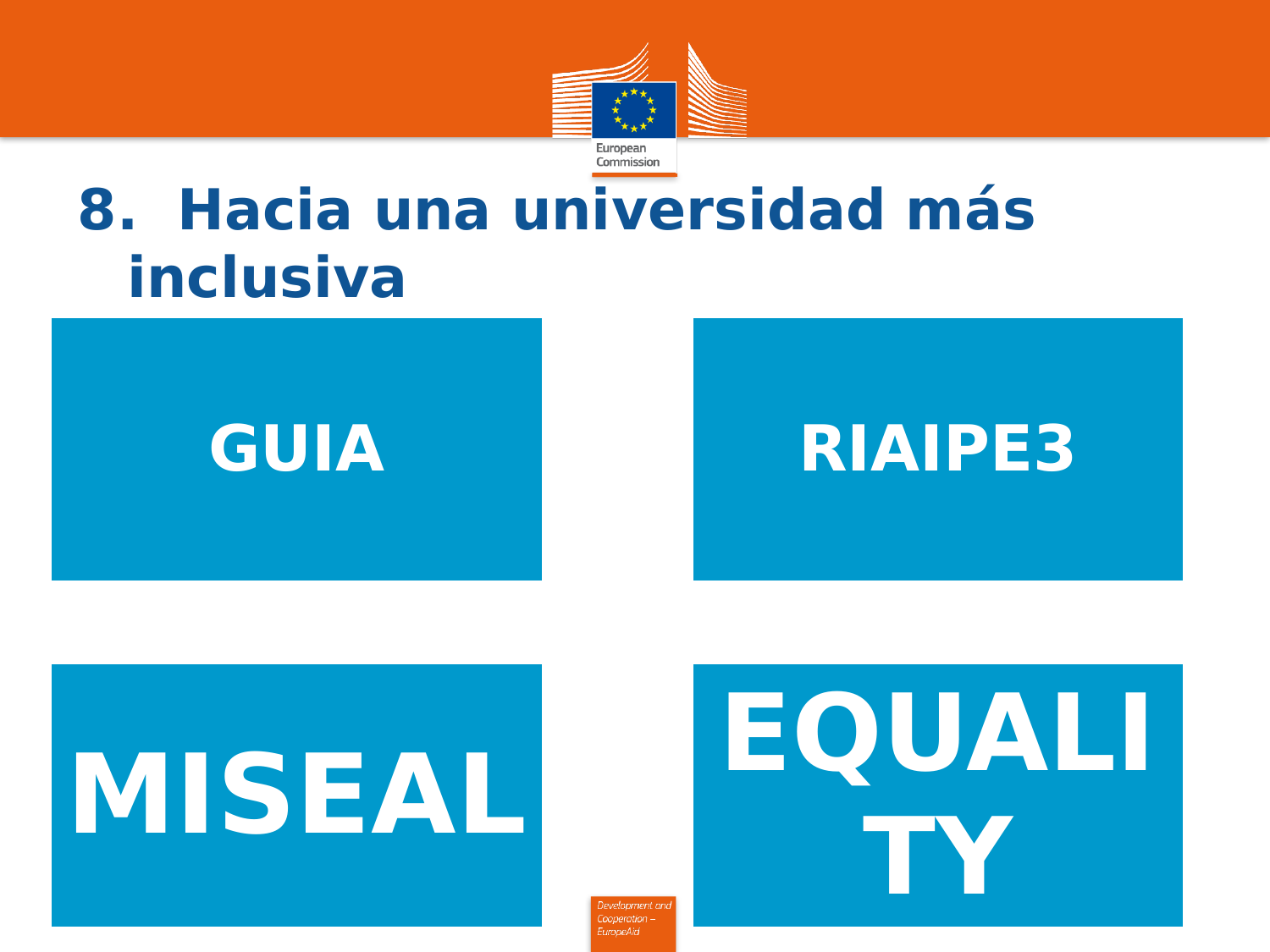

# 8.  Hacia una universidad más 	inclusiva
GUIA
EQUALITY
RIAIPE3
MISEAL